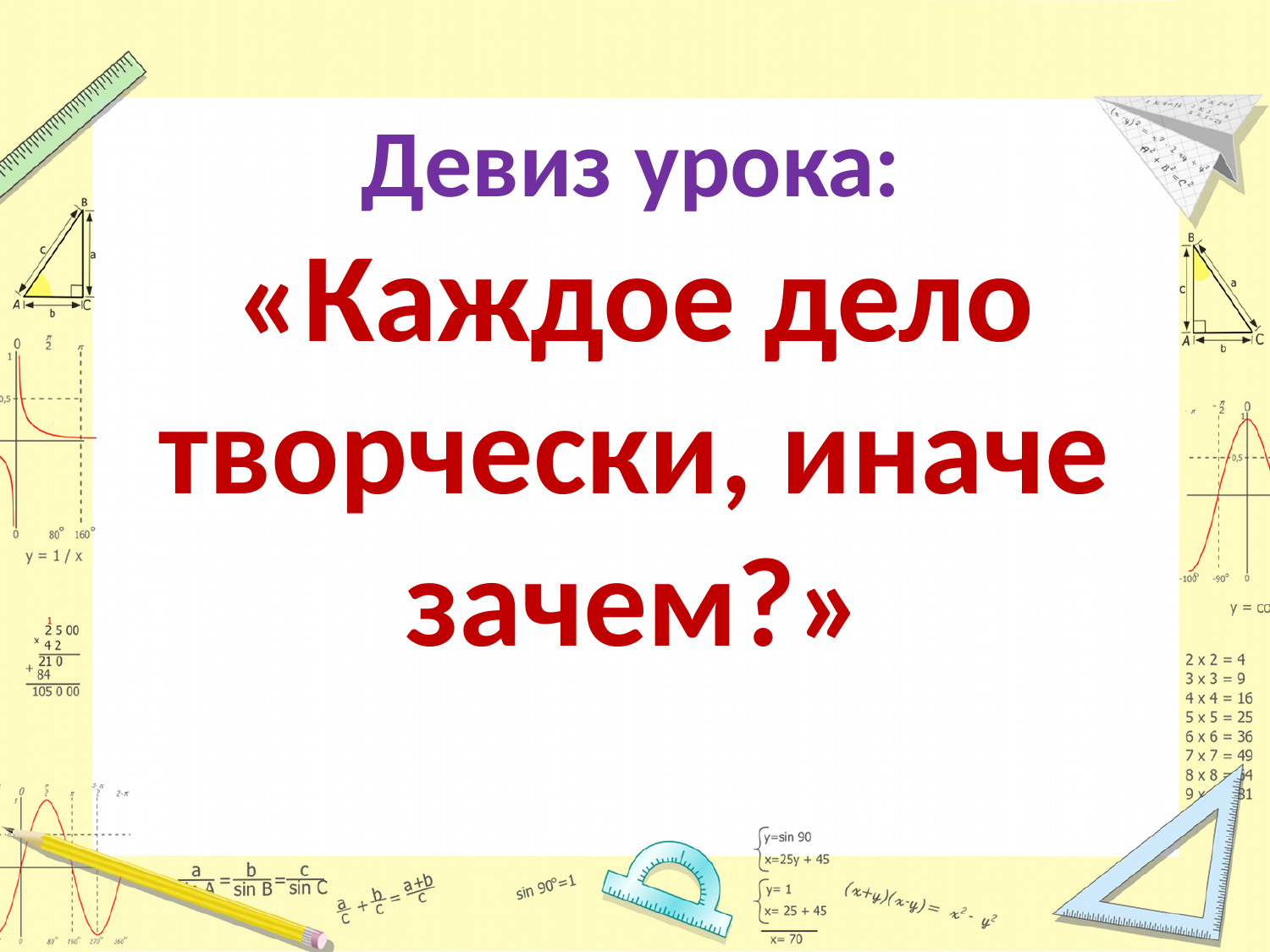

# Девиз урока:
«Каждое дело творчески, иначе зачем?»